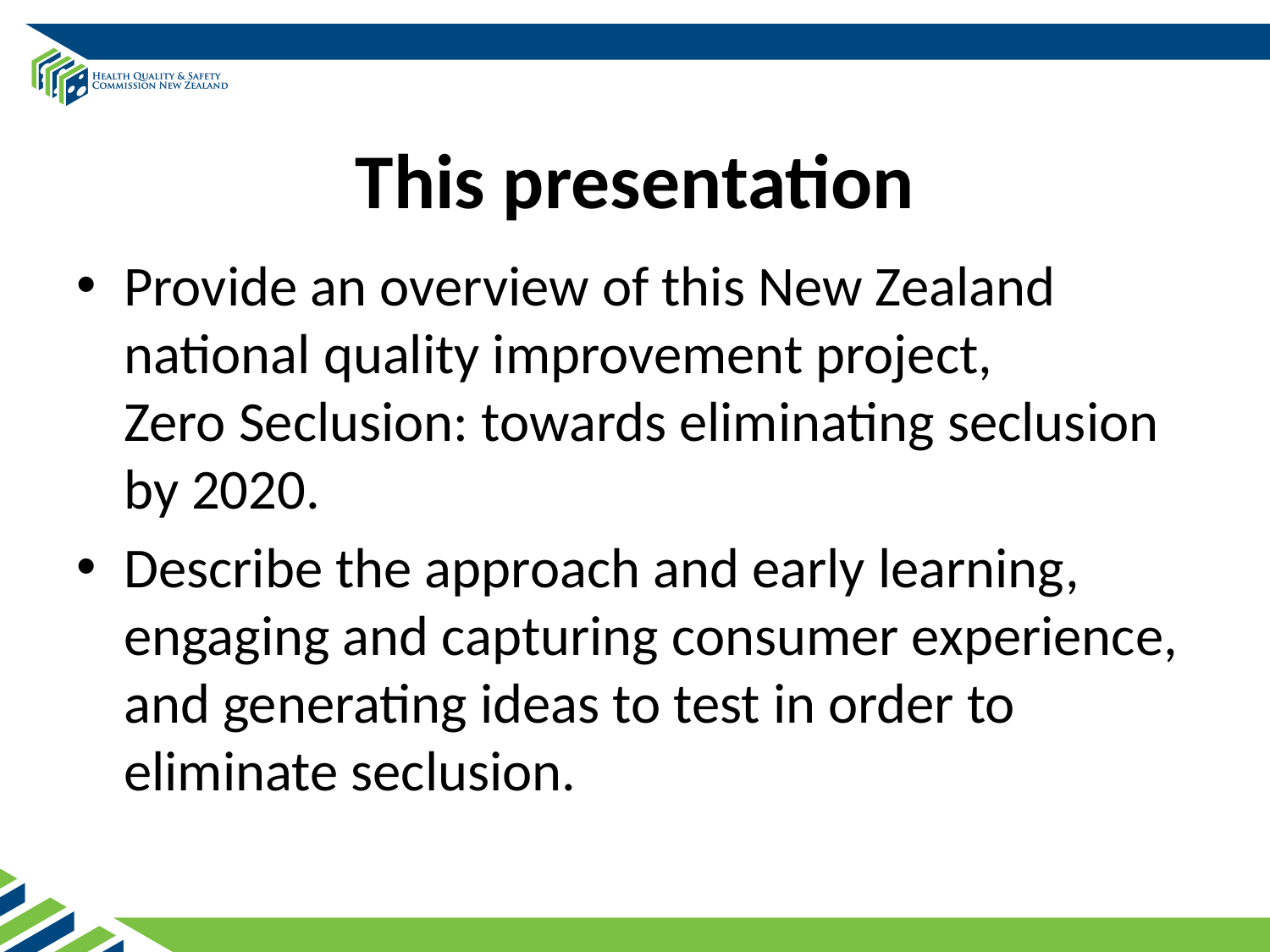

# This presentation
Provide an overview of this New Zealand  national quality improvement project,         Zero Seclusion: towards eliminating seclusion by 2020.
Describe the approach and early learning,  engaging and capturing consumer experience, and generating ideas to test in order to eliminate seclusion.